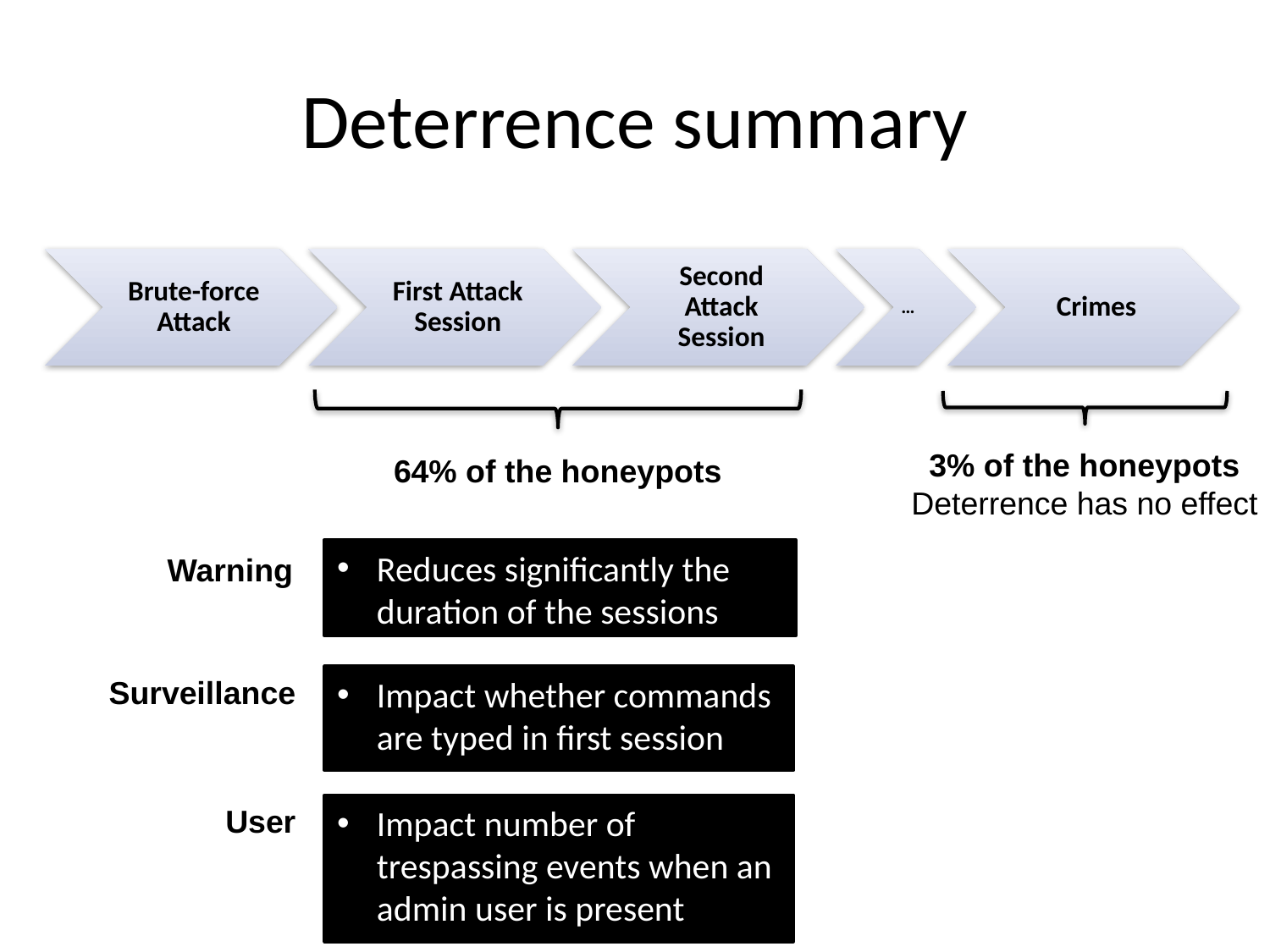

Brute-force Attack
First Attack Session
Second Attack Session
…
Crimes
# Deterrence summary

3% of the honeypots
Deterrence has no effect
64% of the honeypots
Reduces significantly the duration of the sessions
Warning
Surveillance
Impact whether commands are typed in first session
User
Impact number of trespassing events when an admin user is present